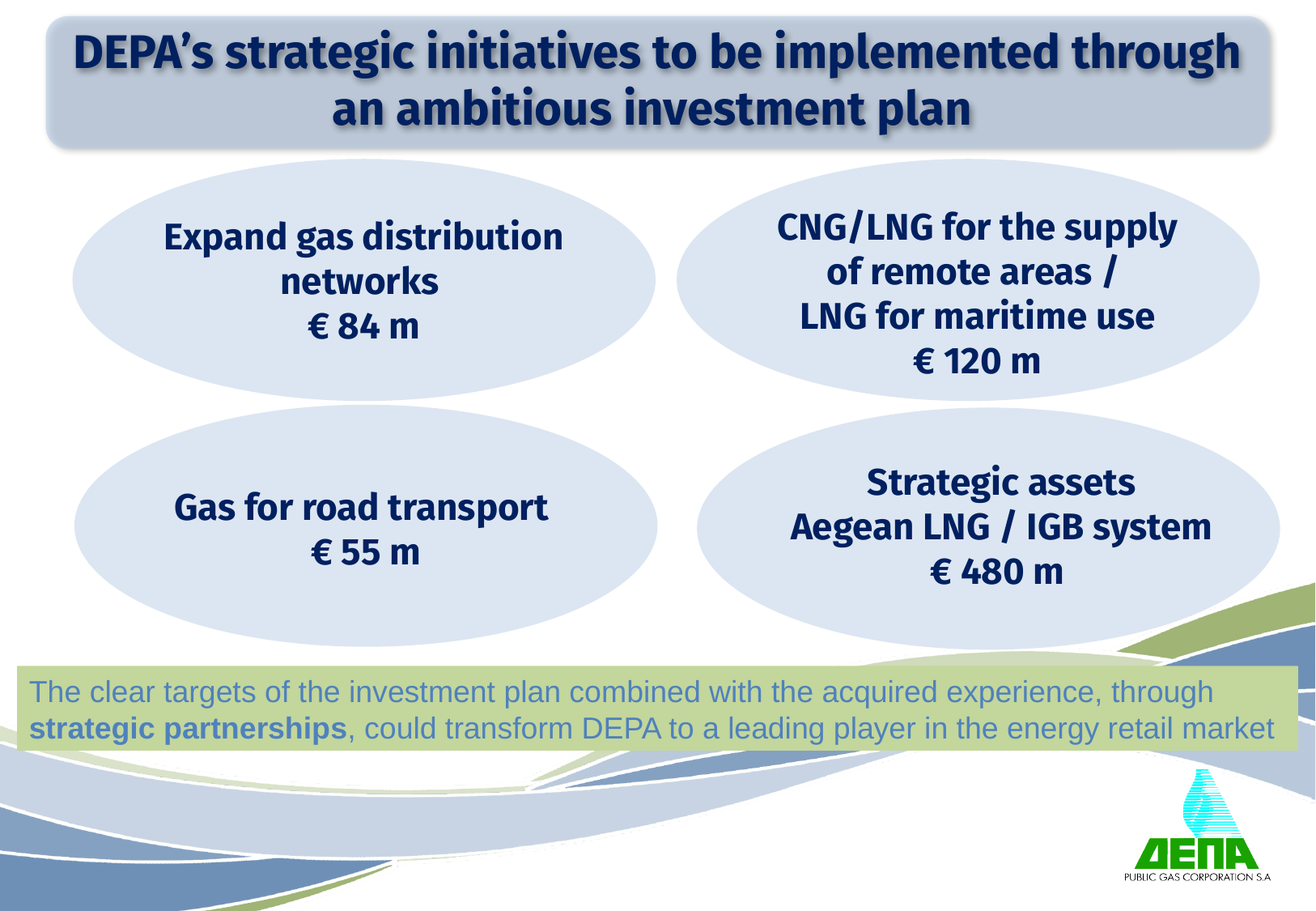

# DEPA’s strategic initiatives to be implemented through an ambitious investment plan

CNG/LNG for the supply
of remote areas /
LNG for maritime use
€ 120 m
Expand gas distribution networks
€ 84 m

Strategic assets
Aegean LNG / IGB system
€ 480 m
Gas for road transport
€ 55 m
The clear targets of the investment plan combined with the acquired experience, through strategic partnerships, could transform DEPA to a leading player in the energy retail market